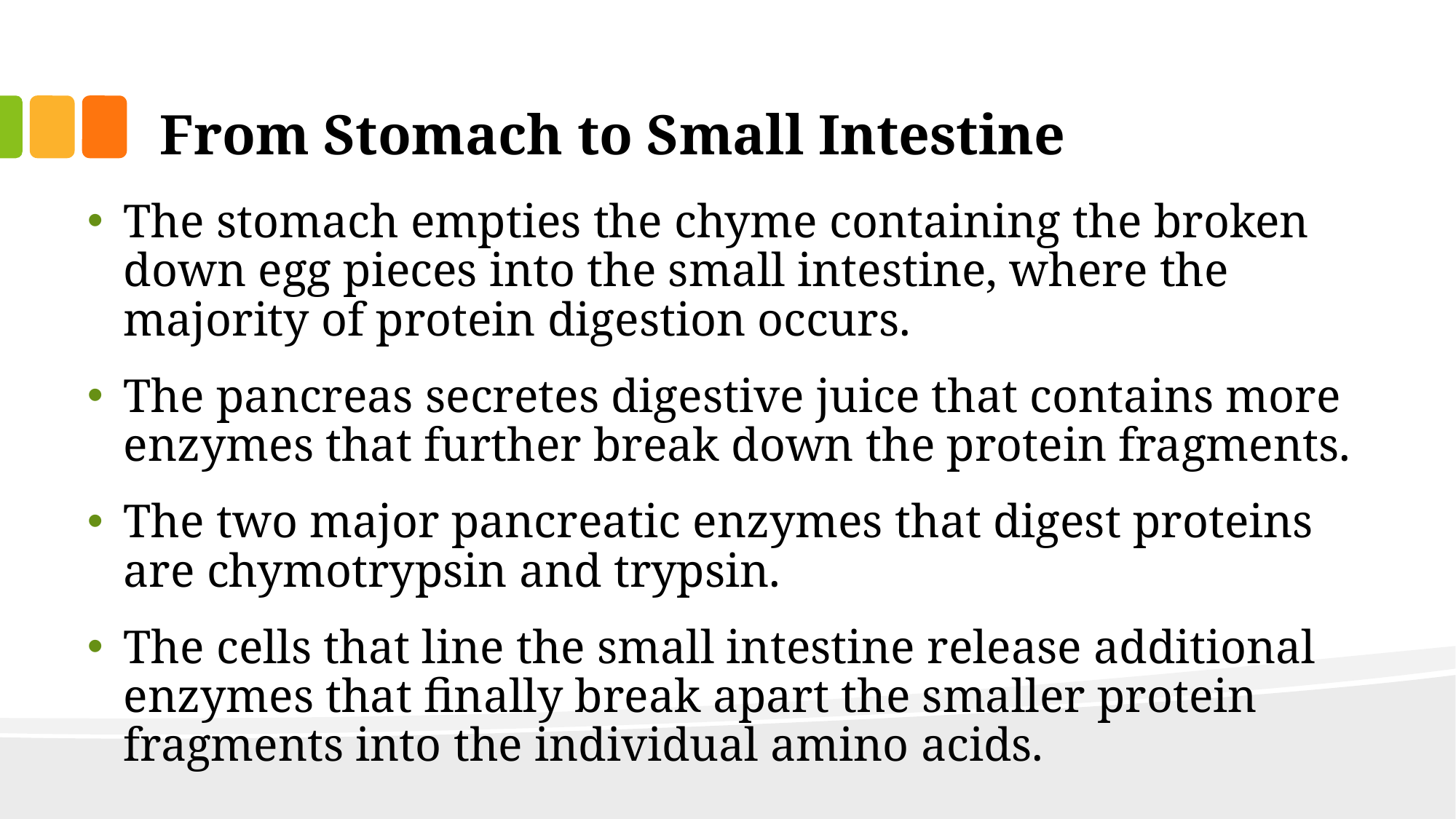

# From Stomach to Small Intestine
The stomach empties the chyme containing the broken down egg pieces into the small intestine, where the majority of protein digestion occurs.
The pancreas secretes digestive juice that contains more enzymes that further break down the protein fragments.
The two major pancreatic enzymes that digest proteins are chymotrypsin and trypsin.
The cells that line the small intestine release additional enzymes that finally break apart the smaller protein fragments into the individual amino acids.